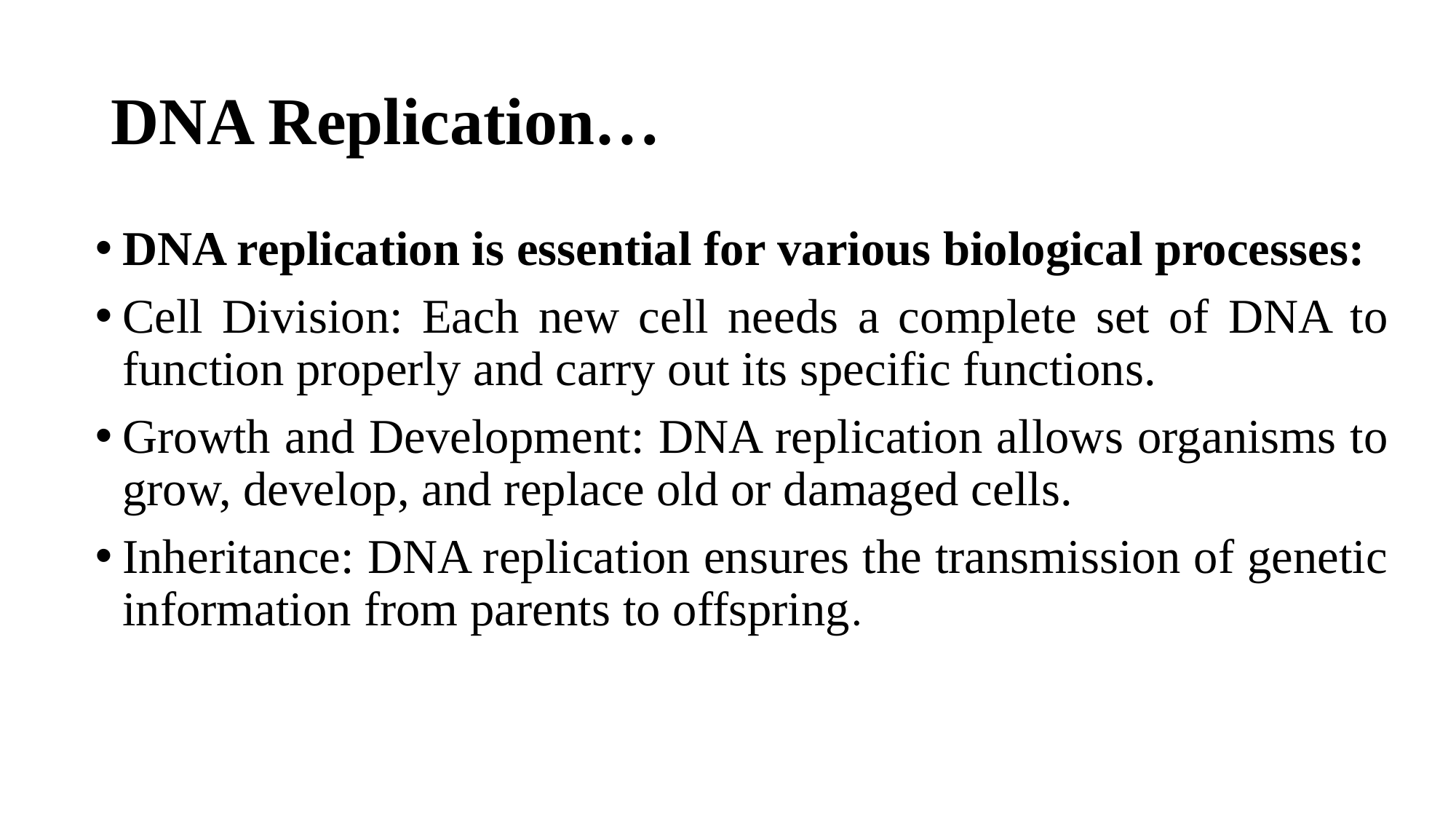

# DNA Replication…
DNA replication is essential for various biological processes:
Cell Division: Each new cell needs a complete set of DNA to function properly and carry out its specific functions.
Growth and Development: DNA replication allows organisms to grow, develop, and replace old or damaged cells.
Inheritance: DNA replication ensures the transmission of genetic information from parents to offspring.